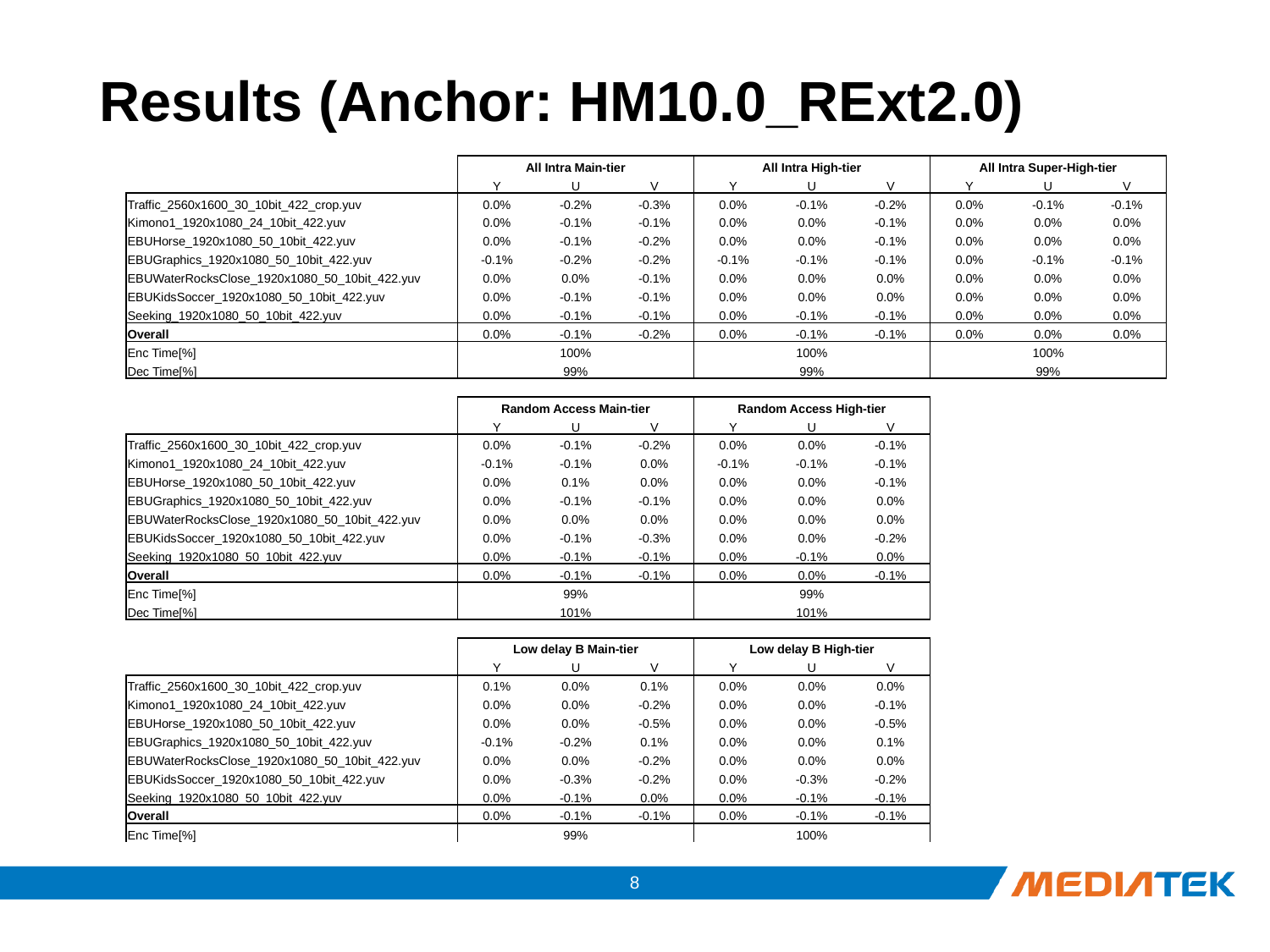

# Results (Anchor: HM10.0_RExt2.0)
|  | All Intra Main-tier |  |  | All Intra High-tier |  |  | All Intra Super-High-tier |  |  |
| --- | --- | --- | --- | --- | --- | --- | --- | --- | --- |
|  | Y | U | V | Y | U | V | Y | U | V |
| Traffic\_2560x1600\_30\_10bit\_422\_crop.yuv | 0.0% | -0.2% | -0.3% | 0.0% | -0.1% | -0.2% | 0.0% | -0.1% | -0.1% |
| Kimono1\_1920x1080\_24\_10bit\_422.yuv | 0.0% | -0.1% | -0.1% | 0.0% | 0.0% | -0.1% | 0.0% | 0.0% | 0.0% |
| EBUHorse\_1920x1080\_50\_10bit\_422.yuv | 0.0% | -0.1% | -0.2% | 0.0% | 0.0% | -0.1% | 0.0% | 0.0% | 0.0% |
| EBUGraphics\_1920x1080\_50\_10bit\_422.yuv | -0.1% | -0.2% | -0.2% | -0.1% | -0.1% | -0.1% | 0.0% | -0.1% | -0.1% |
| EBUWaterRocksClose\_1920x1080\_50\_10bit\_422.yuv | 0.0% | 0.0% | -0.1% | 0.0% | 0.0% | 0.0% | 0.0% | 0.0% | 0.0% |
| EBUKidsSoccer\_1920x1080\_50\_10bit\_422.yuv | 0.0% | -0.1% | -0.1% | 0.0% | 0.0% | 0.0% | 0.0% | 0.0% | 0.0% |
| Seeking\_1920x1080\_50\_10bit\_422.yuv | 0.0% | -0.1% | -0.1% | 0.0% | -0.1% | -0.1% | 0.0% | 0.0% | 0.0% |
| Overall | 0.0% | -0.1% | -0.2% | 0.0% | -0.1% | -0.1% | 0.0% | 0.0% | 0.0% |
| Enc Time[%] | 100% |  |  | 100% |  |  | 100% |  |  |
| Dec Time[%] | 99% |  |  | 99% |  |  | 99% |  |  |
|  |  |  |  |  |  |  |  |  |  |
|  | Random Access Main-tier |  |  | Random Access High-tier |  |  |  |  |  |
|  | Y | U | V | Y | U | V |  |  |  |
| Traffic\_2560x1600\_30\_10bit\_422\_crop.yuv | 0.0% | -0.1% | -0.2% | 0.0% | 0.0% | -0.1% |  |  |  |
| Kimono1\_1920x1080\_24\_10bit\_422.yuv | -0.1% | -0.1% | 0.0% | -0.1% | -0.1% | -0.1% |  |  |  |
| EBUHorse\_1920x1080\_50\_10bit\_422.yuv | 0.0% | 0.1% | 0.0% | 0.0% | 0.0% | -0.1% |  |  |  |
| EBUGraphics\_1920x1080\_50\_10bit\_422.yuv | 0.0% | -0.1% | -0.1% | 0.0% | 0.0% | 0.0% |  |  |  |
| EBUWaterRocksClose\_1920x1080\_50\_10bit\_422.yuv | 0.0% | 0.0% | 0.0% | 0.0% | 0.0% | 0.0% |  |  |  |
| EBUKidsSoccer\_1920x1080\_50\_10bit\_422.yuv | 0.0% | -0.1% | -0.3% | 0.0% | 0.0% | -0.2% |  |  |  |
| Seeking\_1920x1080\_50\_10bit\_422.yuv | 0.0% | -0.1% | -0.1% | 0.0% | -0.1% | 0.0% |  |  |  |
| Overall | 0.0% | -0.1% | -0.1% | 0.0% | 0.0% | -0.1% |  |  |  |
| Enc Time[%] | 99% |  |  | 99% |  |  |  |  |  |
| Dec Time[%] | 101% |  |  | 101% |  |  |  |  |  |
|  |  |  |  |  |  |  |  |  |  |
|  | Low delay B Main-tier |  |  | Low delay B High-tier |  |  |  |  |  |
|  | Y | U | V | Y | U | V |  |  |  |
| Traffic\_2560x1600\_30\_10bit\_422\_crop.yuv | 0.1% | 0.0% | 0.1% | 0.0% | 0.0% | 0.0% |  |  |  |
| Kimono1\_1920x1080\_24\_10bit\_422.yuv | 0.0% | 0.0% | -0.2% | 0.0% | 0.0% | -0.1% |  |  |  |
| EBUHorse\_1920x1080\_50\_10bit\_422.yuv | 0.0% | 0.0% | -0.5% | 0.0% | 0.0% | -0.5% |  |  |  |
| EBUGraphics\_1920x1080\_50\_10bit\_422.yuv | -0.1% | -0.2% | 0.1% | 0.0% | 0.0% | 0.1% |  |  |  |
| EBUWaterRocksClose\_1920x1080\_50\_10bit\_422.yuv | 0.0% | 0.0% | -0.2% | 0.0% | 0.0% | 0.0% |  |  |  |
| EBUKidsSoccer\_1920x1080\_50\_10bit\_422.yuv | 0.0% | -0.3% | -0.2% | 0.0% | -0.3% | -0.2% |  |  |  |
| Seeking\_1920x1080\_50\_10bit\_422.yuv | 0.0% | -0.1% | 0.0% | 0.0% | -0.1% | -0.1% |  |  |  |
| Overall | 0.0% | -0.1% | -0.1% | 0.0% | -0.1% | -0.1% |  |  |  |
| Enc Time[%] | 99% |  |  | 100% |  |  |  |  |  |
8